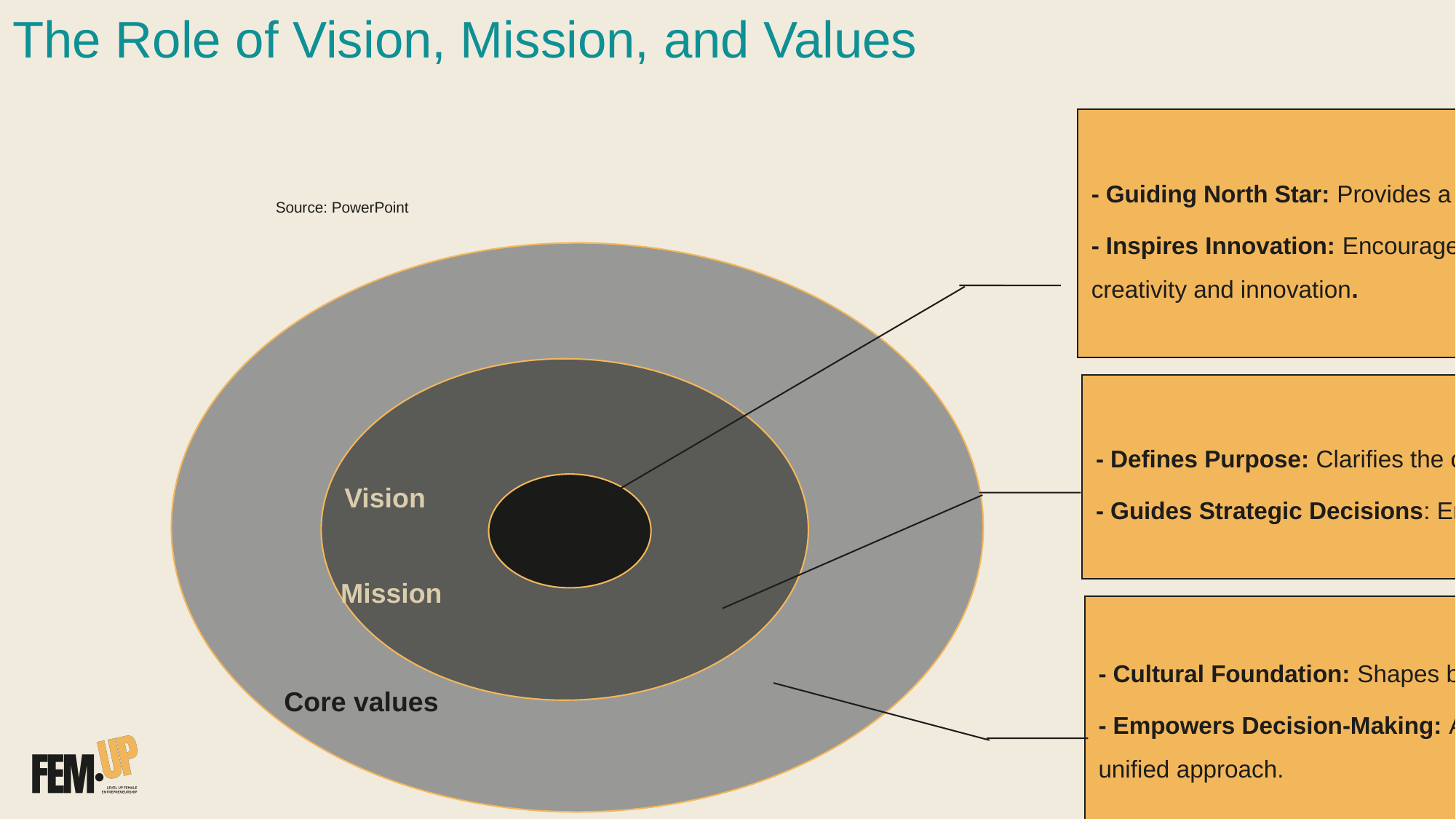

# The Role of Vision, Mission, and Values
- Guiding North Star: Provides a clear direction and long-term aspirations.
- Inspires Innovation: Encourages employees to align with the company's future goals, fostering creativity and innovation.
- Defines Purpose: Clarifies the company's core purpose and unique value proposition.
- Guides Strategic Decisions: Ensures that all activities align with the company's purpose and goals.
- Cultural Foundation: Shapes behaviors, norms, and company culture.
- Empowers Decision-Making: Acts as a compass for employees, guiding actions and fostering a unified approach.
Vision
Mission
Core values
Source: PowerPoint